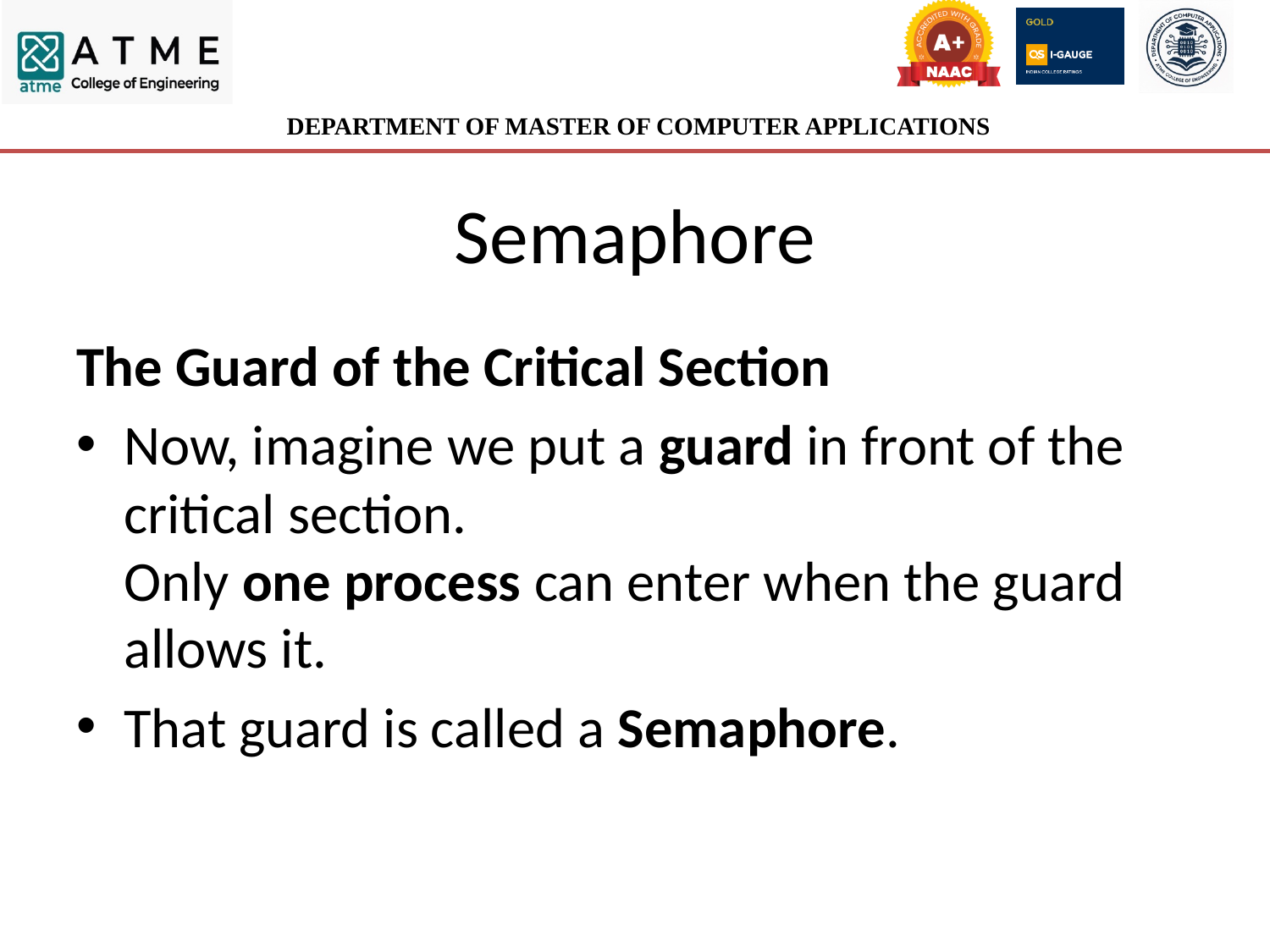

# Semaphore
The Guard of the Critical Section
Now, imagine we put a guard in front of the critical section.
Only one process can enter when the guard allows it.
That guard is called a Semaphore.